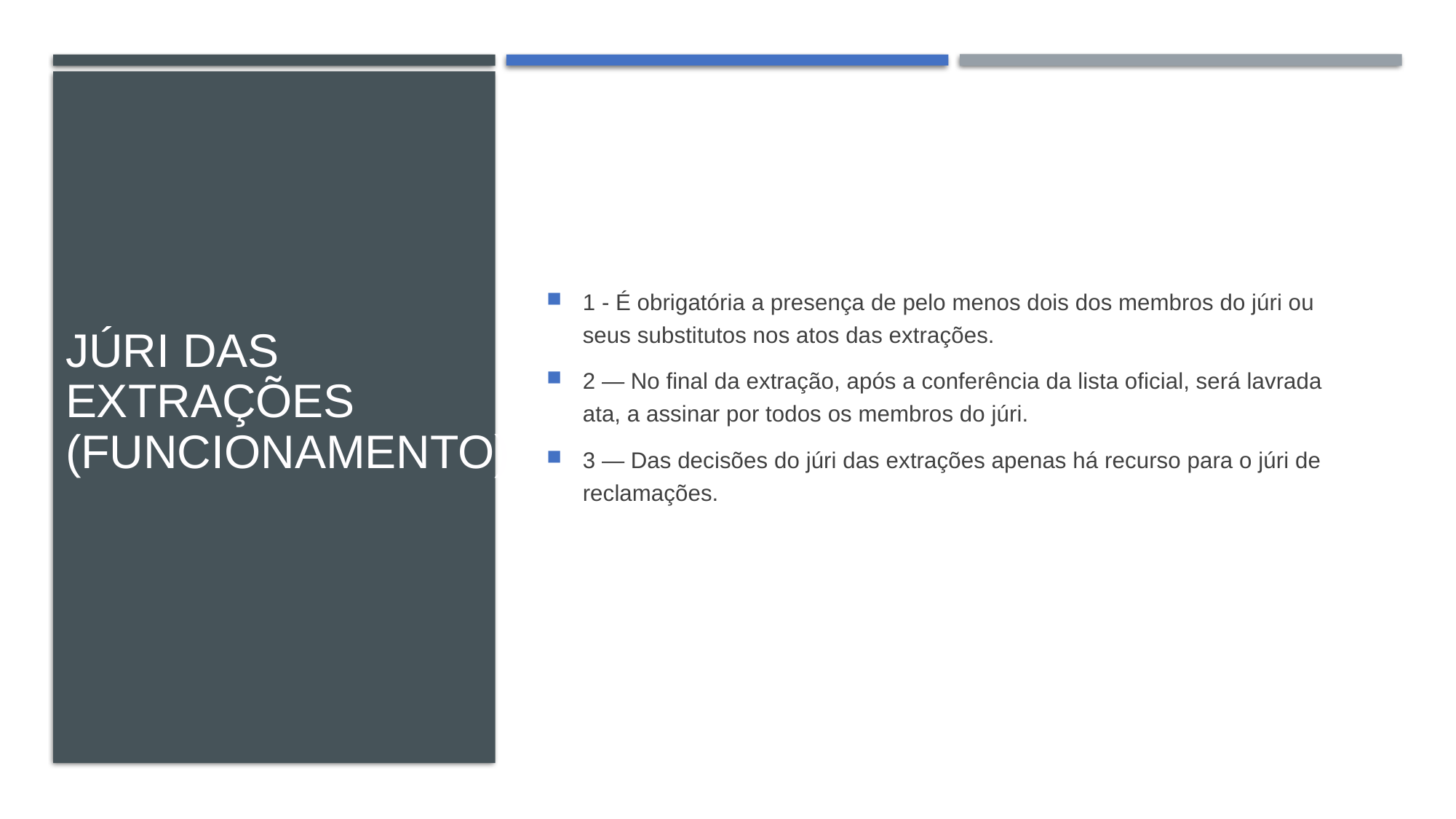

# Júri das Extrações (Funcionamento)
1 - É obrigatória a presença de pelo menos dois dos membros do júri ou seus substitutos nos atos das extrações.
2 — No final da extração, após a conferência da lista oficial, será lavrada ata, a assinar por todos os membros do júri.
3 — Das decisões do júri das extrações apenas há recurso para o júri de reclamações.